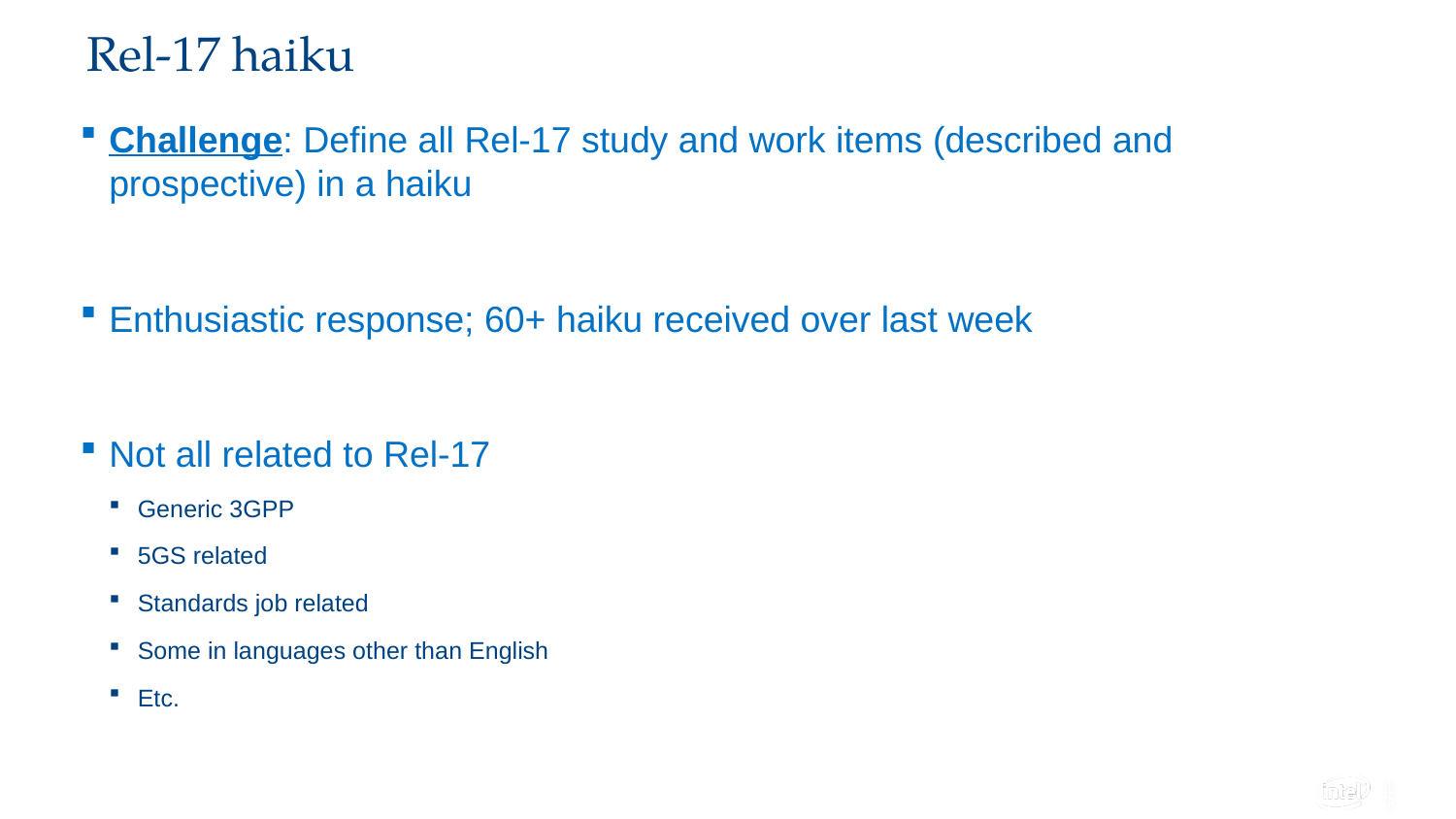

# Rel-17 haiku
Challenge: Define all Rel-17 study and work items (described and prospective) in a haiku

Enthusiastic response; 60+ haiku received over last week

Not all related to Rel-17
Generic 3GPP
5GS related
Standards job related
Some in languages other than English
Etc.

5